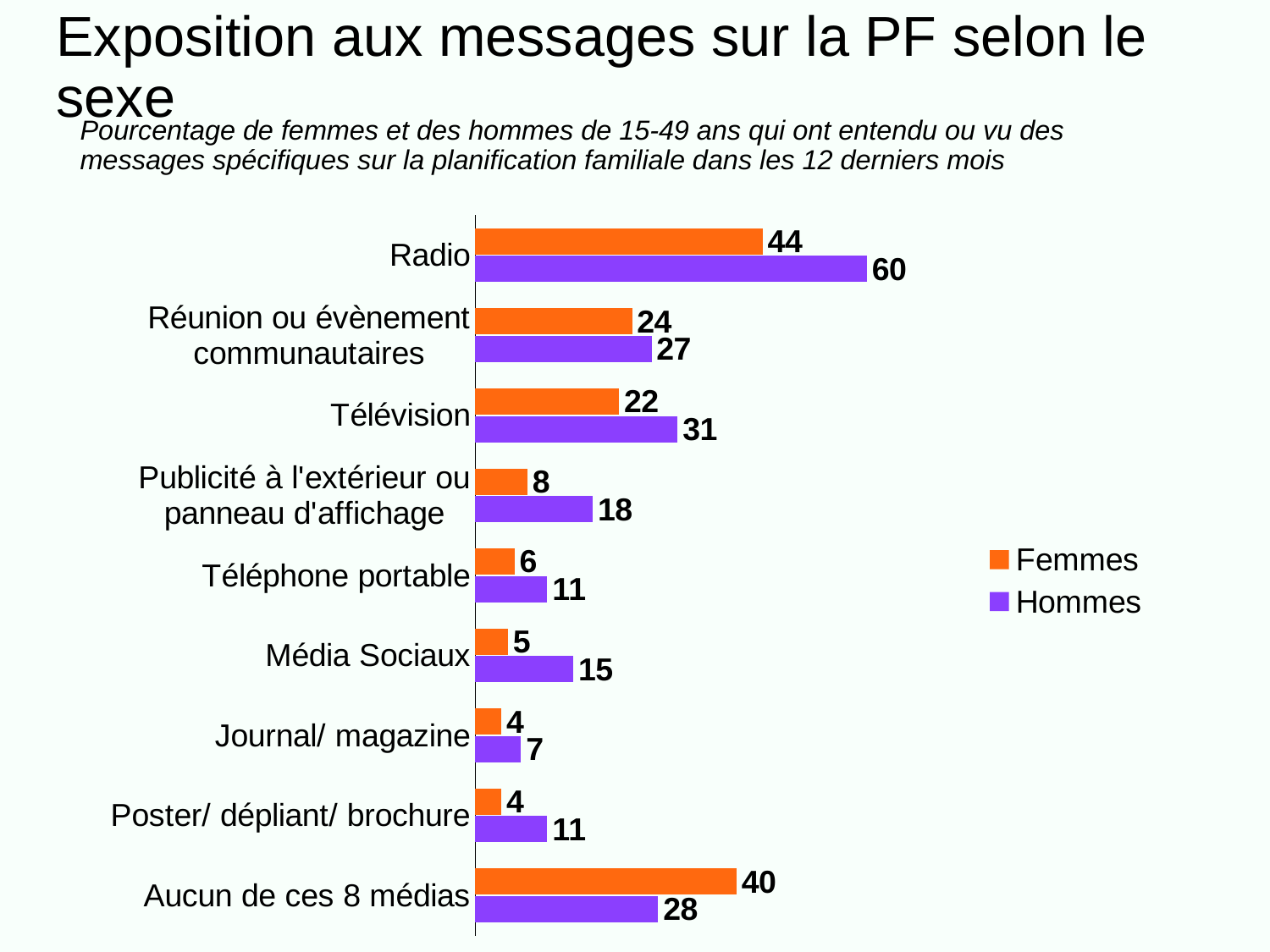

# Exposition aux messages sur la PF selon le sexe
Pourcentage de femmes et des hommes de 15-49 ans qui ont entendu ou vu des messages spécifiques sur la planification familiale dans les 12 derniers mois

### Chart

| Category | Hommes | Femmes |
|---|---|---|
| Aucun de ces 8 médias | 28.0 | 40.0 |
| Poster/ dépliant/ brochure | 11.0 | 4.0 |
| Journal/ magazine | 7.0 | 4.0 |
| Média Sociaux | 15.0 | 5.0 |
| Téléphone portable | 11.0 | 6.0 |
| Publicité à l'extérieur ou panneau d'affichage | 18.0 | 8.0 |
| Télévision | 31.0 | 22.0 |
| Réunion ou évènement communautaires | 27.0 | 24.0 |
| Radio | 60.0 | 44.0 |